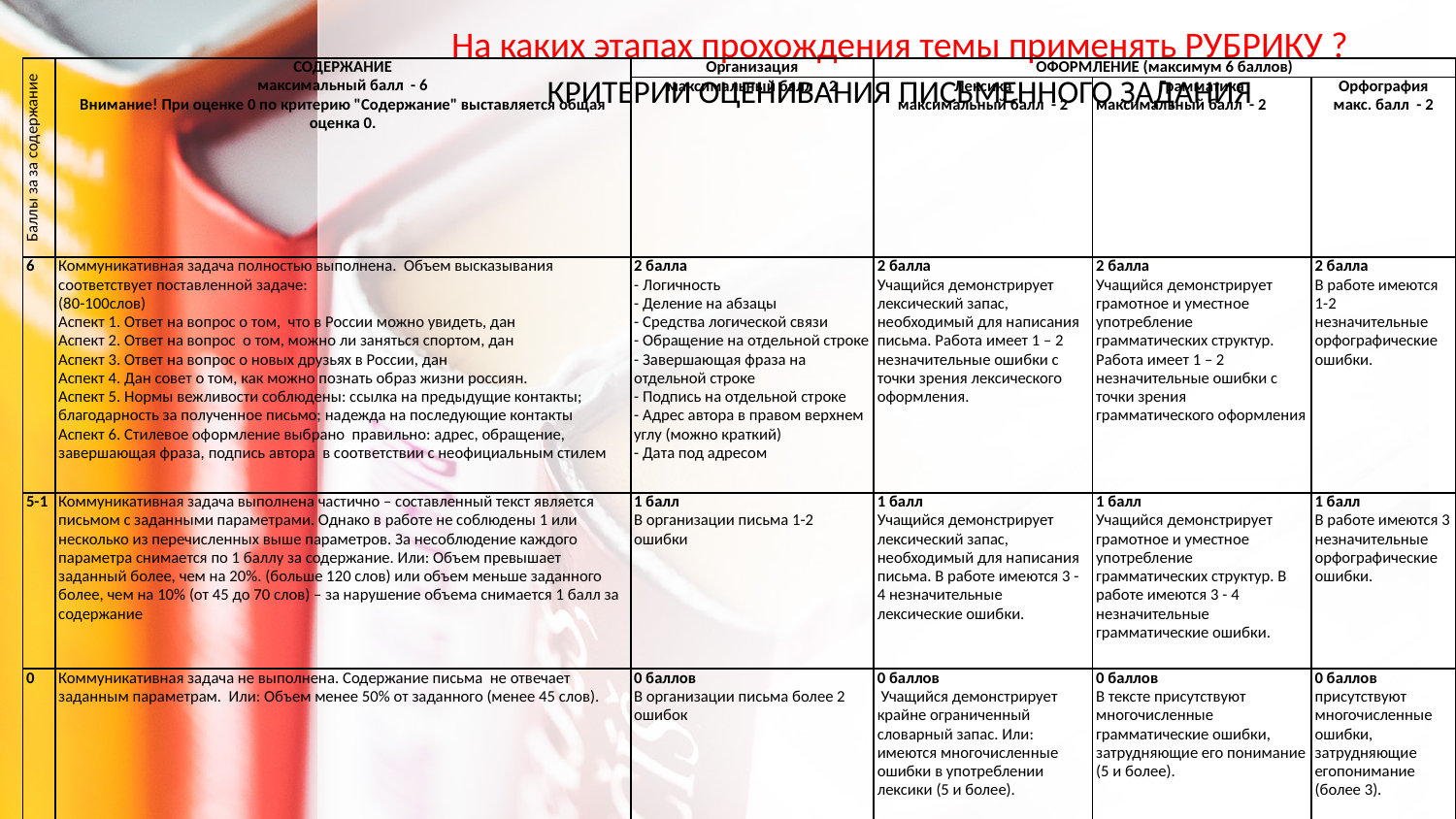

# На каких этапах прохождения темы применять РУБРИКУ ? КРИТЕРИИ ОЦЕНИВАНИЯ ПИСЬМЕННОГО ЗАДАНИЯ
| Баллы за за содержание | СОДЕРЖАНИЕ максимальный балл - 6 Внимание! При оценке 0 по критерию "Содержание" выставляется общая оценка 0. | Организация | ОФОРМЛЕНИЕ (максимум 6 баллов) |  |  |
| --- | --- | --- | --- | --- | --- |
|  |  | максимальный балл - 2 | Лексика максимальный балл - 2 | Грамматика максимальный балл - 2 | Орфография макс. балл - 2 |
| 6 | Коммуникативная задача полностью выполнена. Объем высказывания соответствует поставленной задаче: (80-100слов) Аспект 1. Ответ на вопрос о том, что в России можно увидеть, дан Аспект 2. Ответ на вопрос о том, можно ли заняться спортом, дан Аспект 3. Ответ на вопрос о новых друзьях в России, дан Аспект 4. Дан совет о том, как можно познать образ жизни россиян. Аспект 5. Нормы вежливости соблюдены: ссылка на предыдущие контакты; благодарность за полученное письмо; надежда на последующие контакты Аспект 6. Стилевое оформление выбрано правильно: адрес, обращение, завершающая фраза, подпись автора в соответствии с неофициальным стилем | 2 балла - Логичность - Деление на абзацы - Средства логической связи - Обращение на отдельной строке - Завершающая фраза на отдельной строке - Подпись на отдельной строке - Адрес автора в правом верхнем углу (можно краткий) - Дата под адресом | 2 балла Учащийся демонстрирует лексический запас, необходимый для написания письма. Работа имеет 1 – 2 незначительные ошибки с точки зрения лексического оформления. | 2 балла Учащийся демонстрирует грамотное и уместное употребление грамматических структур. Работа имеет 1 – 2 незначительные ошибки с точки зрения грамматического оформления | 2 балла В работе имеются 1-2 незначительные орфографические ошибки. |
| 5-1 | Коммуникативная задача выполнена частично – составленный текст является письмом с заданными параметрами. Однако в работе не соблюдены 1 или несколько из перечисленных выше параметров. За несоблюдение каждого параметра снимается по 1 баллу за содержание. Или: Объем превышает заданный более, чем на 20%. (больше 120 слов) или объем меньше заданного более, чем на 10% (от 45 до 70 слов) – за нарушение объема снимается 1 балл за содержание | 1 балл В организации письма 1-2 ошибки | 1 балл Учащийся демонстрирует лексический запас, необходимый для написания письма. В работе имеются 3 - 4 незначительные лексические ошибки. | 1 балл Учащийся демонстрирует грамотное и уместное употребление грамматических структур. В работе имеются 3 - 4 незначительные грамматические ошибки. | 1 балл В работе имеются 3 незначительные орфографические ошибки. |
| 0 | Коммуникативная задача не выполнена. Содержание письма не отвечает заданным параметрам. Или: Объем менее 50% от заданного (менее 45 слов). | 0 баллов В организации письма более 2 ошибок | 0 баллов Учащийся демонстрирует крайне ограниченный словарный запас. Или: имеются многочисленные ошибки в употреблении лексики (5 и более). | 0 баллов В тексте присутствуют многочисленные грамматические ошибки, затрудняющие его понимание (5 и более). | 0 баллов присутствуют многочисленные ошибки, затрудняющие егопонимание (более 3). |